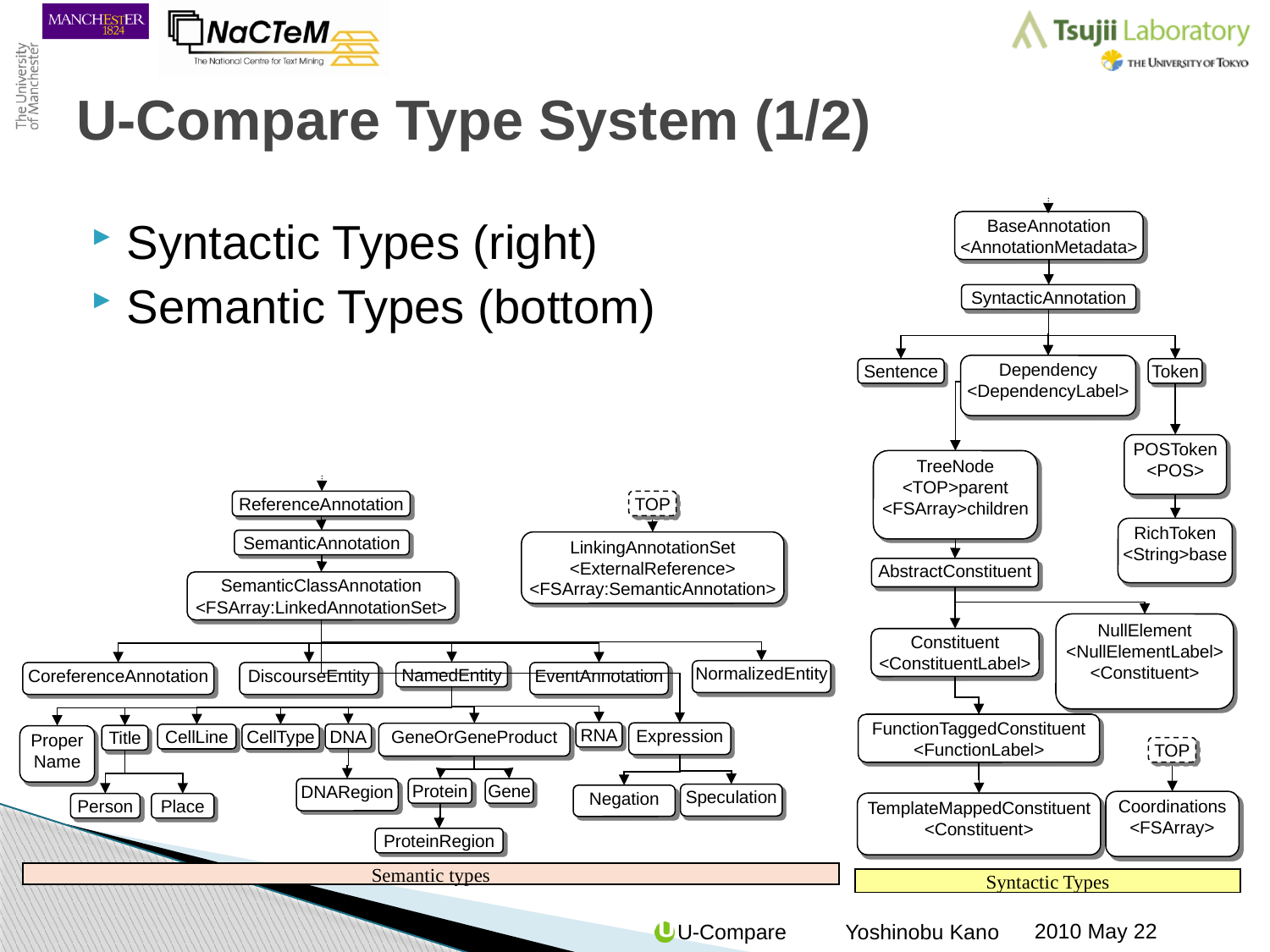

# U-Compare Type System (1/2)
Syntactic Types (right)
Semantic Types (bottom)
BaseAnnotation
<AnnotationMetadata>
SyntacticAnnotation
Dependency
<DependencyLabel>
Sentence
Token
POSToken
<POS>
TreeNode
<TOP>parent
<FSArray>children
ReferenceAnnotation

TOP
SemanticAnnotation
LinkingAnnotationSet
<ExternalReference>
<FSArray:SemanticAnnotation>
SemanticClassAnnotation
<FSArray:LinkedAnnotationSet>
NormalizedEntity

NamedEntity
CoreferenceAnnotation

DiscourseEntity

EventAnnotation

RNA
Expression
GeneOrGeneProduct
DNA
CellLine
CellType
Title
Proper
Name
DNARegion
Protein
Gene
Speculation
Negation
Person
Place
ProteinRegion
Semantic types
RichToken
<String>base
AbstractConstituent
NullElement
<NullElementLabel>
<Constituent>
Constituent
<ConstituentLabel>
FunctionTaggedConstituent
<FunctionLabel>
TOP
Coordinations
<FSArray>
TemplateMappedConstituent
<Constituent>
Syntactic Types
2010 May 22
U-Compare          Yoshinobu Kano